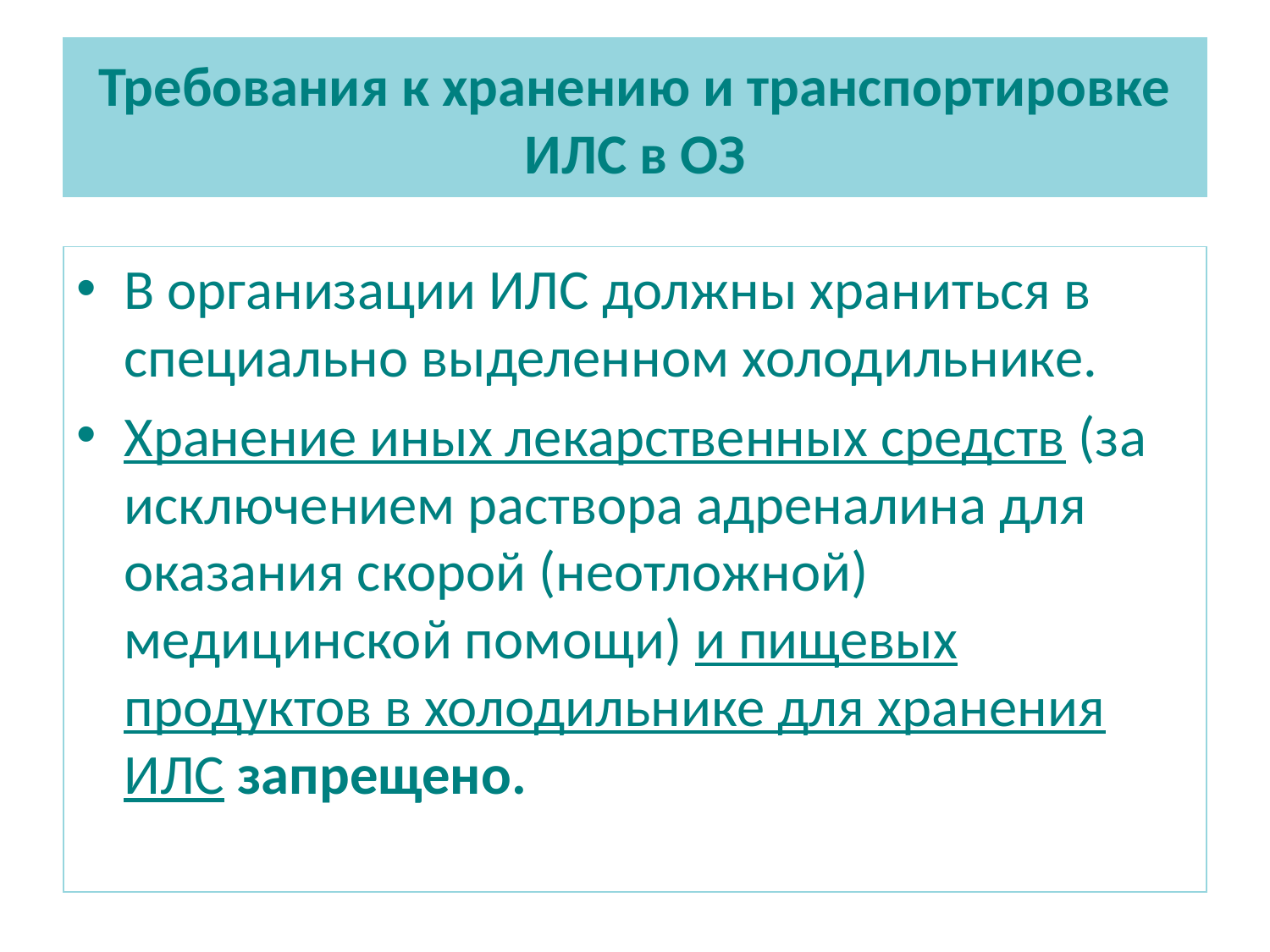

# Требования к хранению и транспортировке ИЛС в ОЗ
В организации ИЛС должны храниться в специально выделенном холодильнике.
Хранение иных лекарственных средств (за исключением раствора адреналина для оказания скорой (неотложной) медицинской помощи) и пищевых продуктов в холодильнике для хранения ИЛС запрещено.